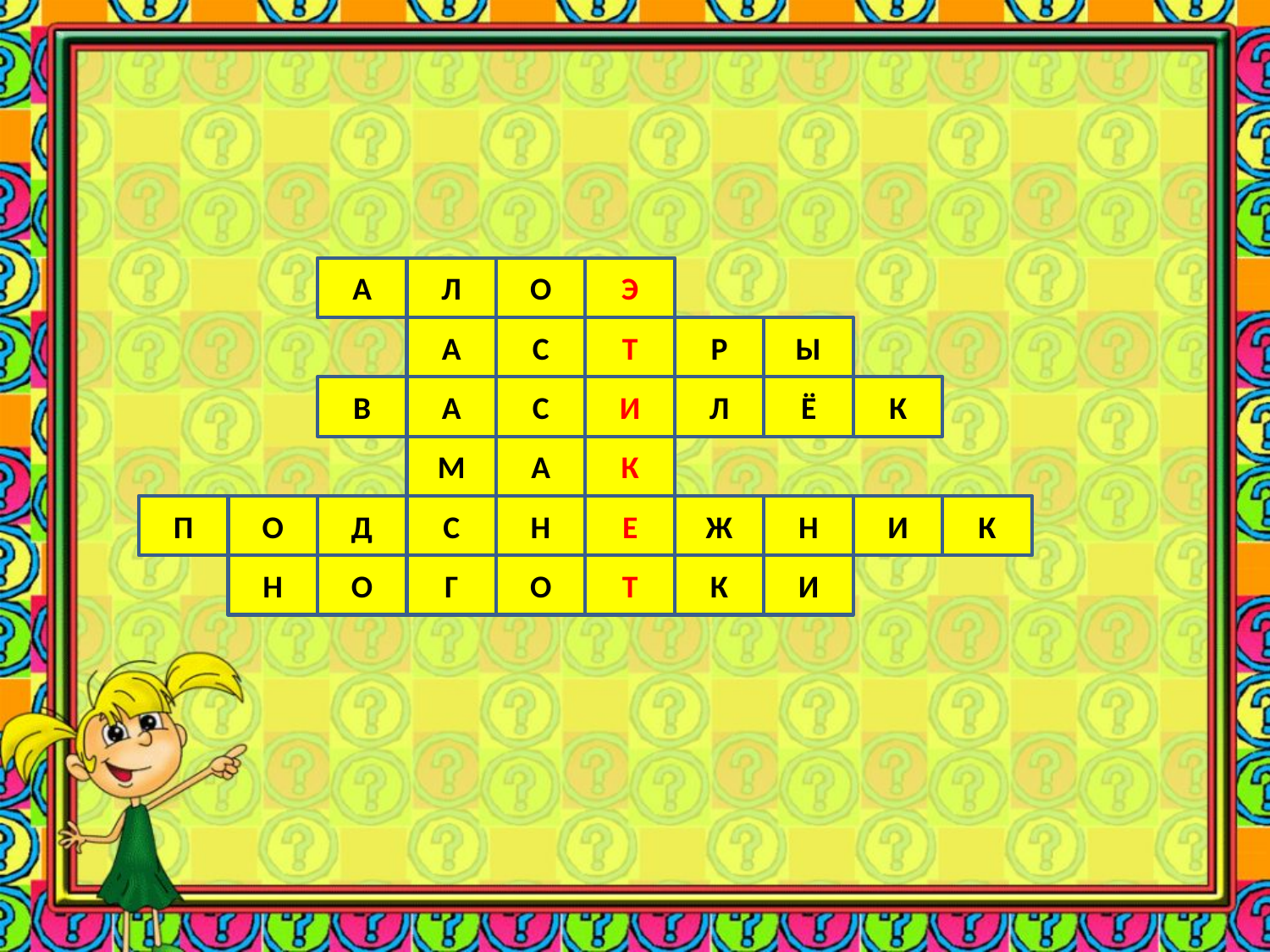

А
Л
О
Э
А
С
Т
Р
Ы
В
А
С
И
Л
Ё
К
М
А
К
П
О
Д
С
Н
Е
Ж
Н
И
К
Н
О
Г
О
Т
К
И